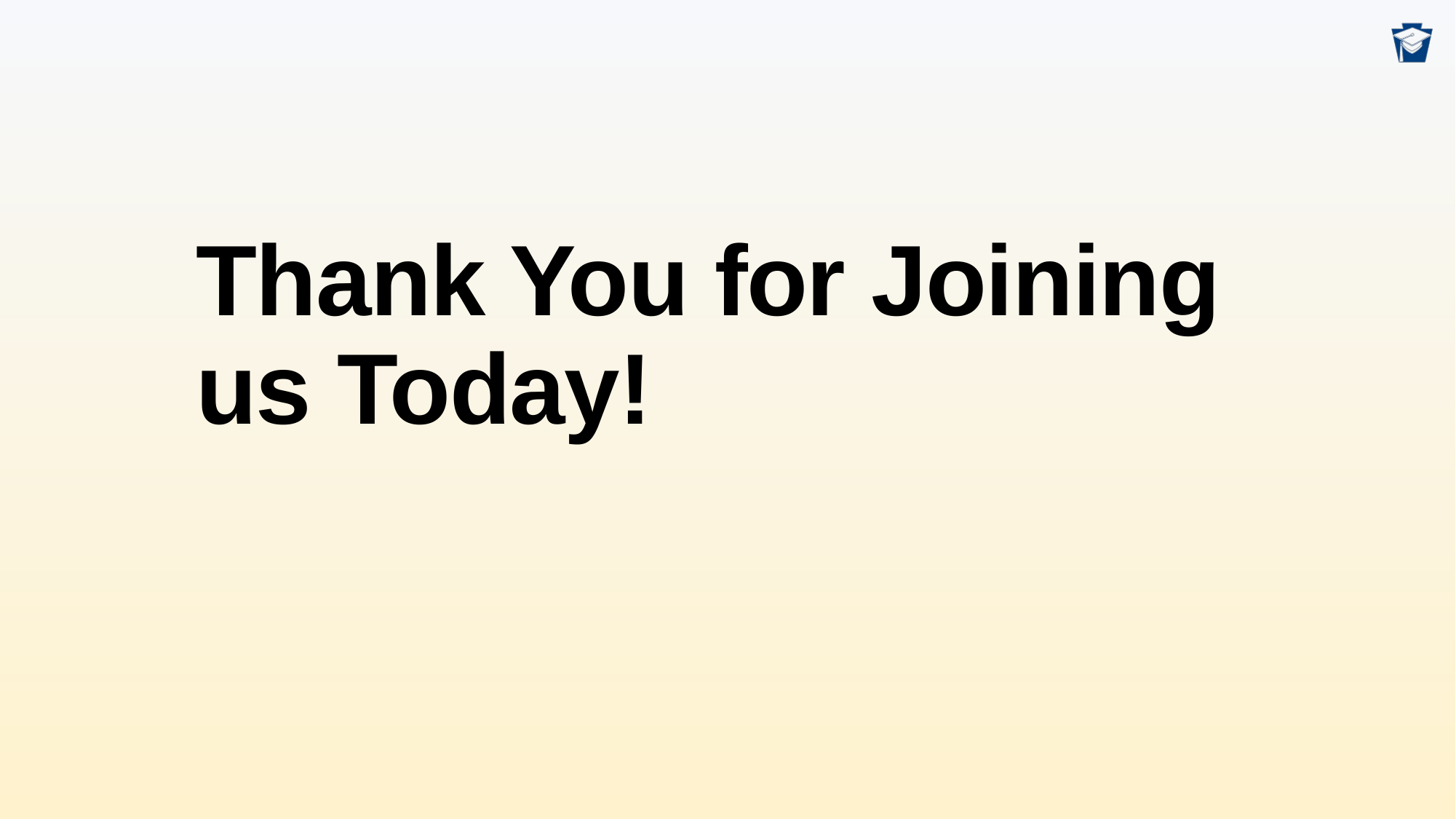

# Thank You for Joining us Today!